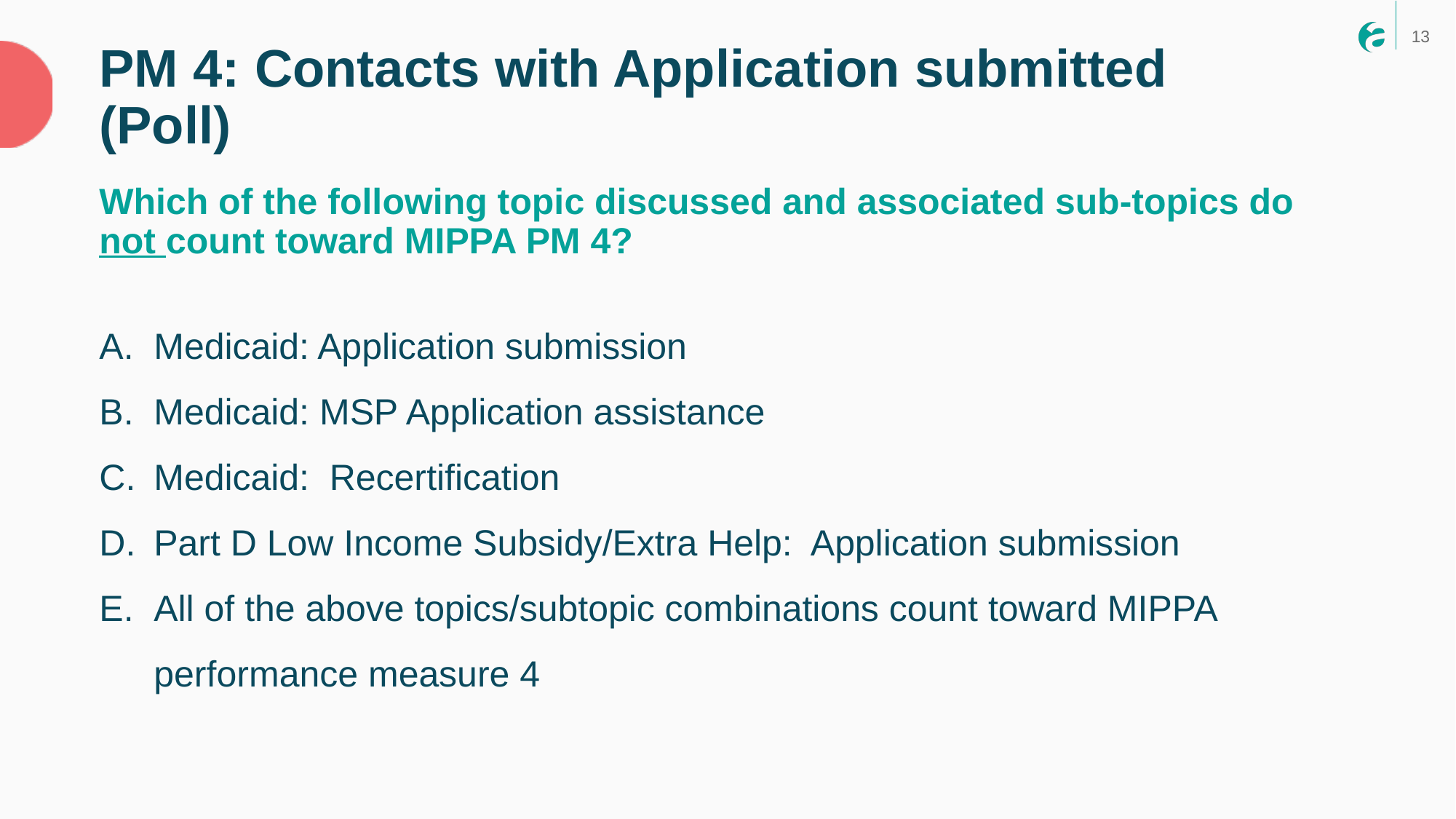

13
PM 4: Contacts with Application submitted (Poll)
Which of the following topic discussed and associated sub-topics do not count toward MIPPA PM 4?

Medicaid: Application submission
Medicaid: MSP Application assistance
Medicaid:  Recertification
Part D Low Income Subsidy/Extra Help:  Application submission
All of the above topics/subtopic combinations count toward MIPPA performance measure 4